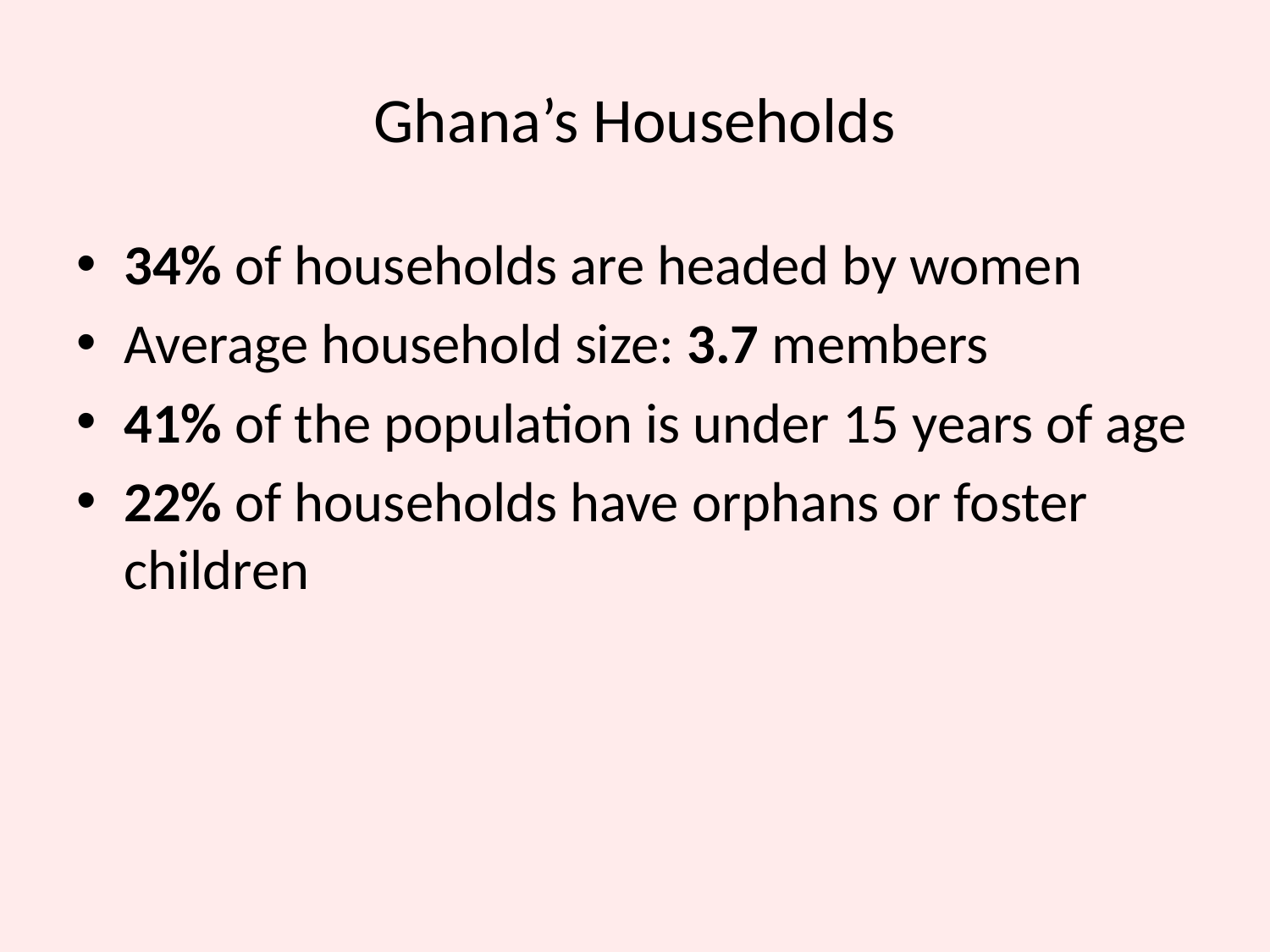

# Ghana’s Households
34% of households are headed by women
Average household size: 3.7 members
41% of the population is under 15 years of age
22% of households have orphans or foster children